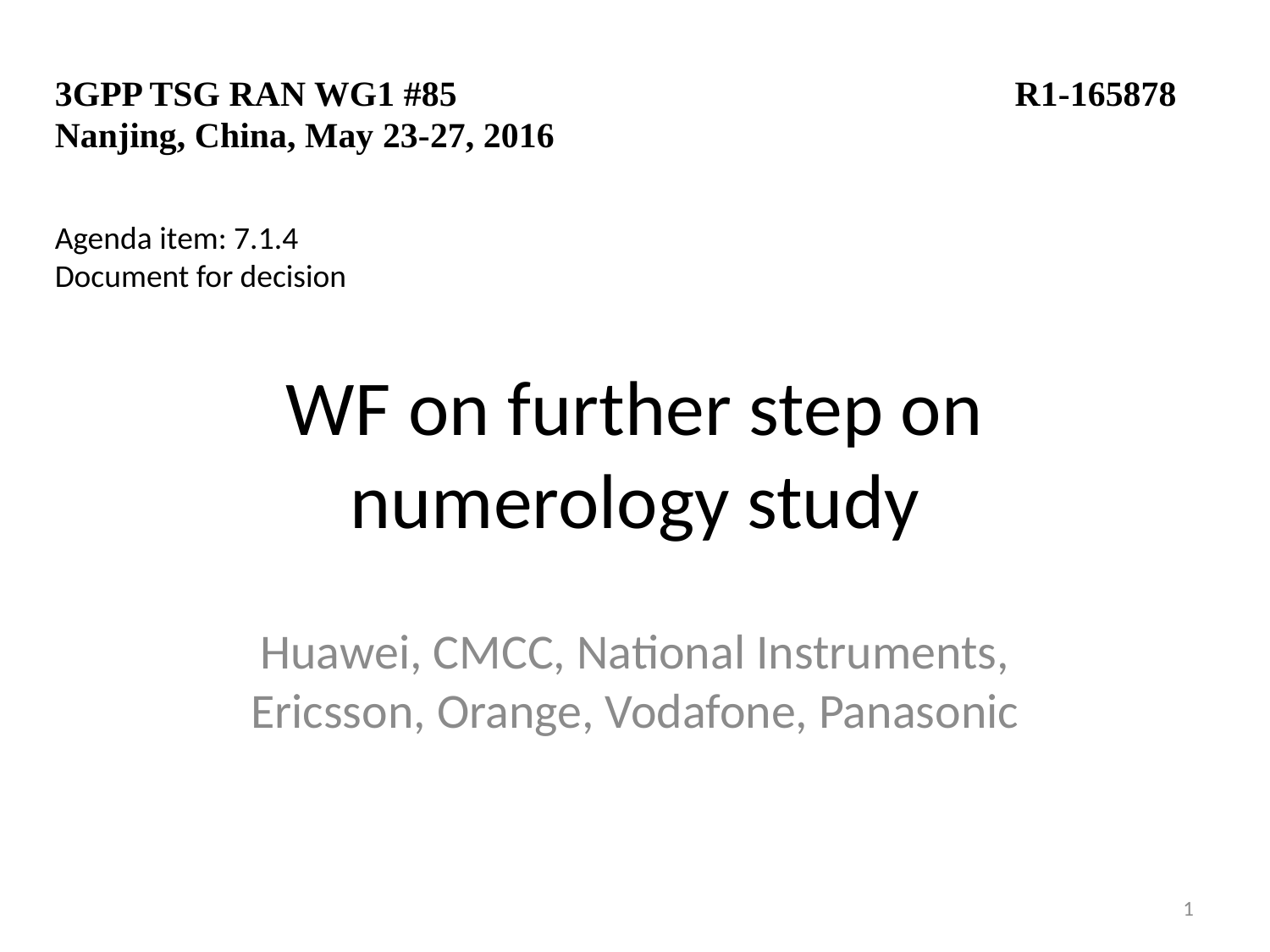

3GPP TSG RAN WG1 #85				        R1-165878
Nanjing, China, May 23-27, 2016
Agenda item: 7.1.4
Document for decision
# WF on further step on numerology study
Huawei, CMCC, National Instruments, Ericsson, Orange, Vodafone, Panasonic
1